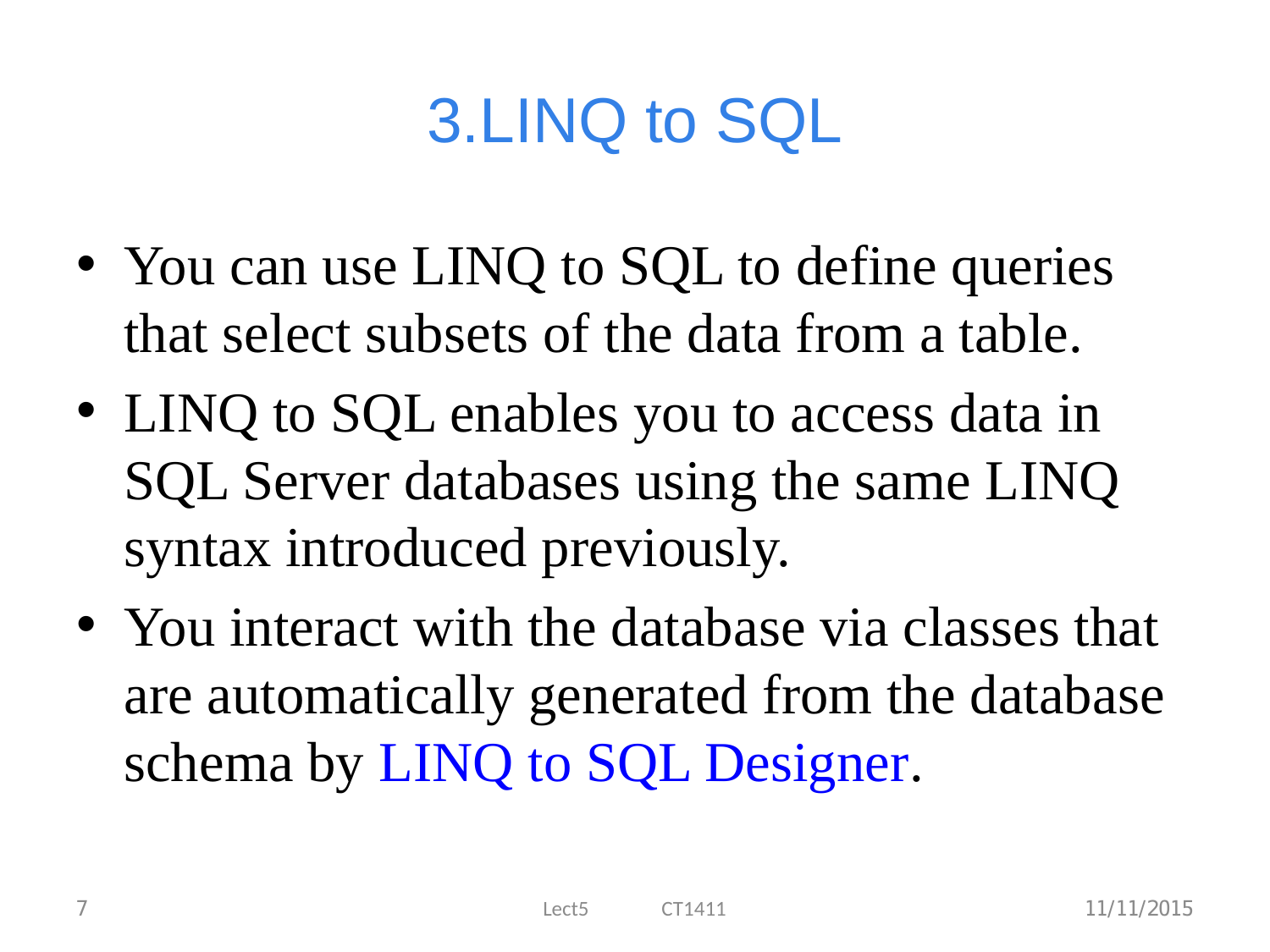

# 3.LINQ to SQL
You can use LINQ to SQL to define queries that select subsets of the data from a table.
LINQ to SQL enables you to access data in SQL Server databases using the same LINQ syntax introduced previously.
You interact with the database via classes that are automatically generated from the database schema by LINQ to SQL Designer.
7
Lect5               CT1411
11/11/2015